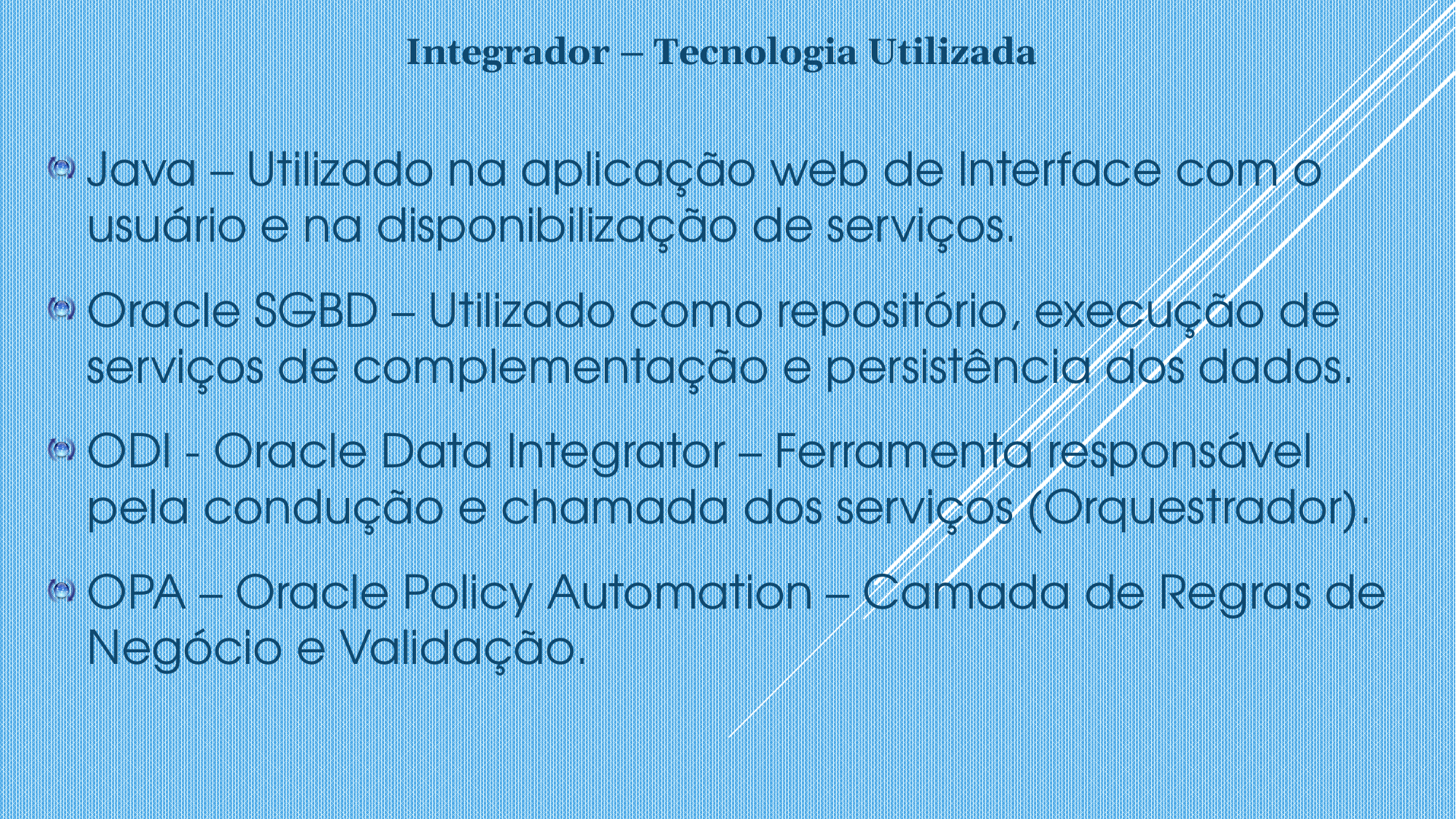

Integrador – Tecnologia Utilizada
Java – Utilizado na aplicação web de Interface com o usuário e na disponibilização de serviços.
Oracle SGBD – Utilizado como repositório, execução de serviços de complementação e persistência dos dados.
ODI - Oracle Data Integrator – Ferramenta responsável pela condução e chamada dos serviços (Orquestrador).
OPA – Oracle Policy Automation – Camada de Regras de Negócio e Validação.